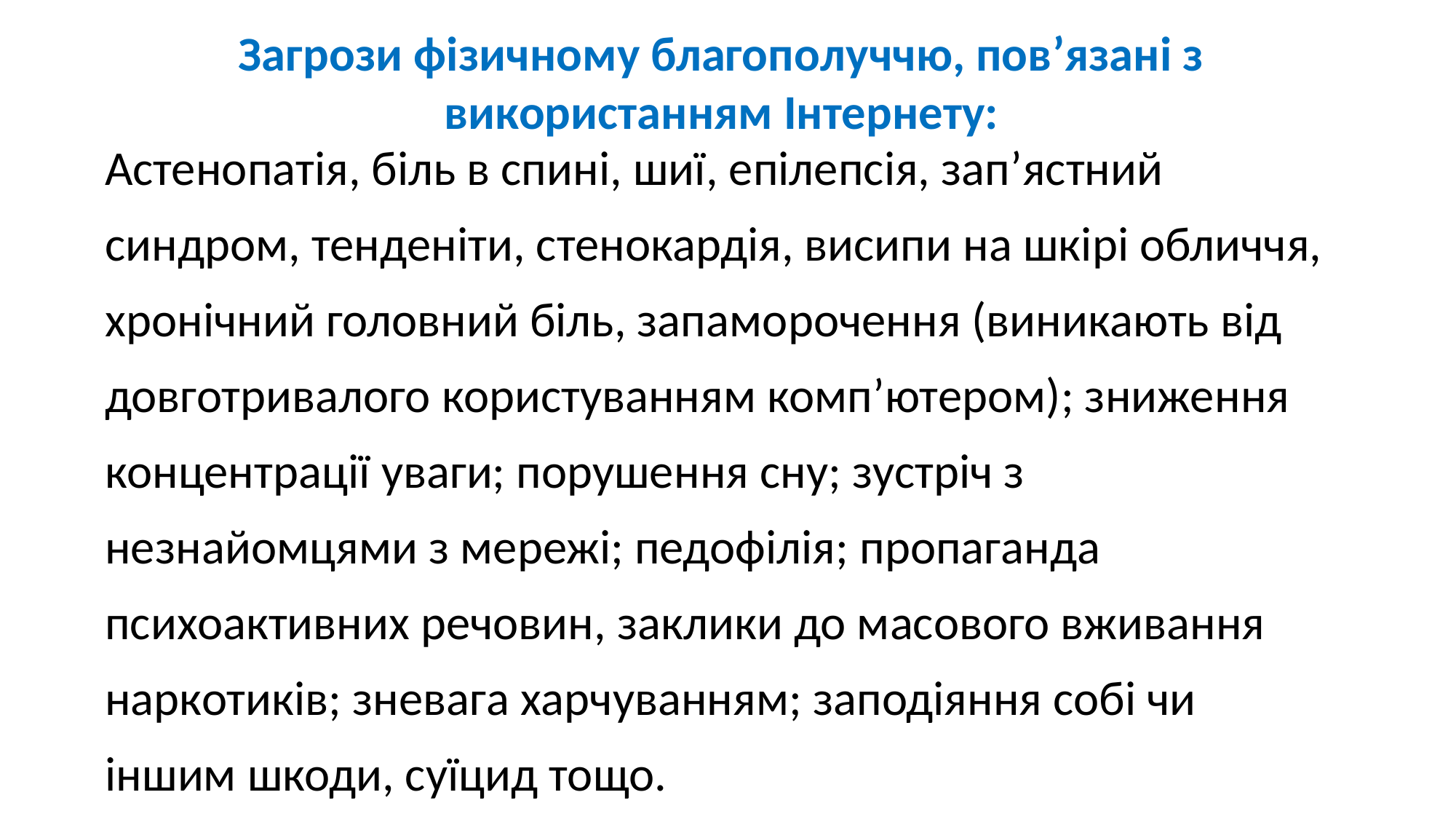

Загрози фізичному благополуччю, пов’язані з використанням Інтернету:
# Астенопатія, біль в спині, шиї, епілепсія, зап’ястний синдром, тенденіти, стенокардія, висипи на шкірі обличчя, хронічний головний біль, запаморочення (виникають від довготривалого користуванням комп’ютером); зниження концентрації уваги; порушення сну; зустріч з незнайомцями з мережі; педофілія; пропаганда психоактивних речовин, заклики до масового вживання наркотиків; зневага харчуванням; заподіяння собі чи іншим шкоди, суїцид тощо.